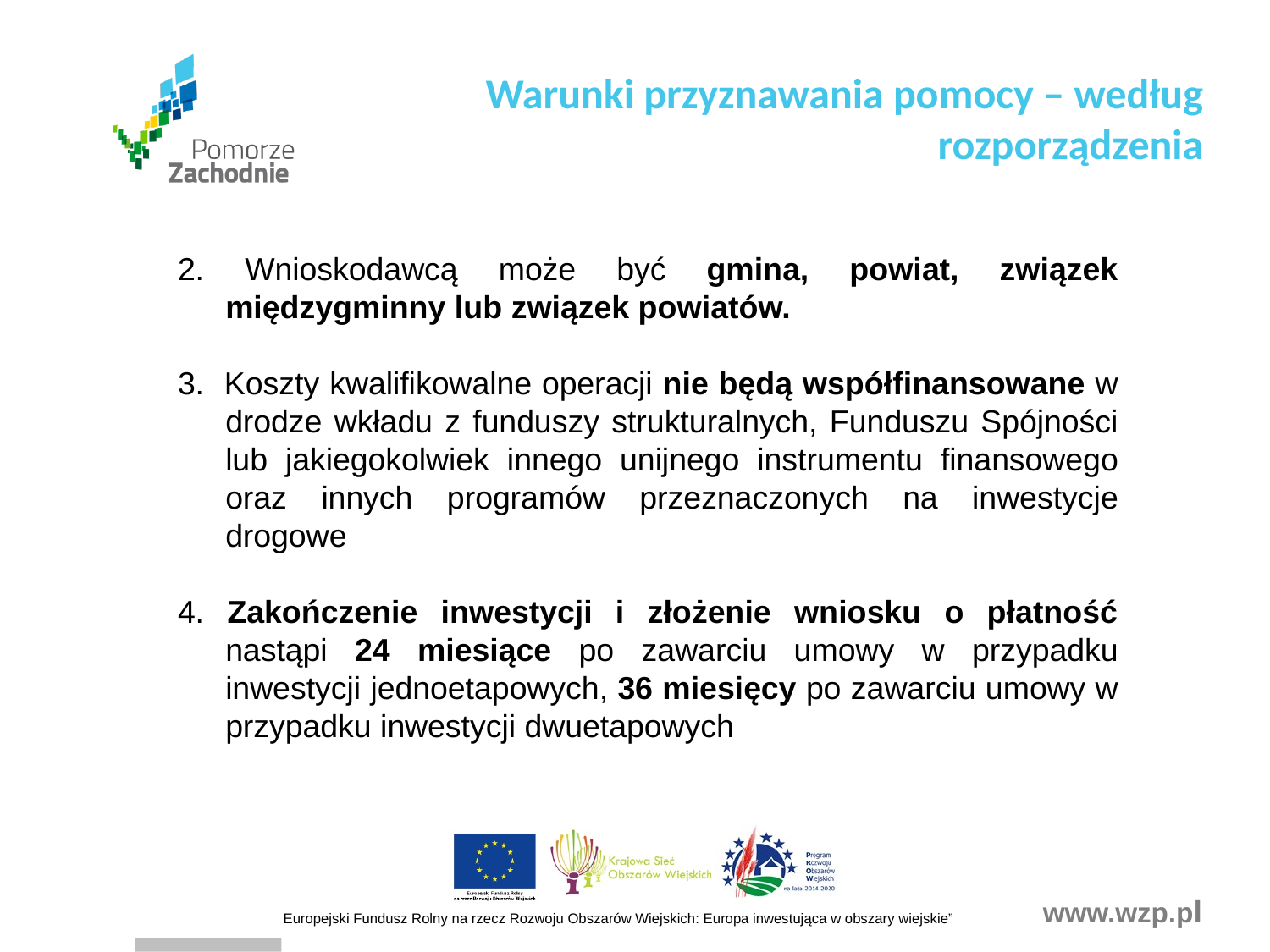

Warunki przyznawania pomocy – według rozporządzenia
2. Wnioskodawcą może być gmina, powiat, związek międzygminny lub związek powiatów.

3.  Koszty kwalifikowalne operacji nie będą współfinansowane w drodze wkładu z funduszy strukturalnych, Funduszu Spójności lub jakiegokolwiek innego unijnego instrumentu finansowego oraz innych programów przeznaczonych na inwestycje drogowe

4. Zakończenie inwestycji i złożenie wniosku o płatność nastąpi 24 miesiące po zawarciu umowy w przypadku inwestycji jednoetapowych, 36 miesięcy po zawarciu umowy w przypadku inwestycji dwuetapowych